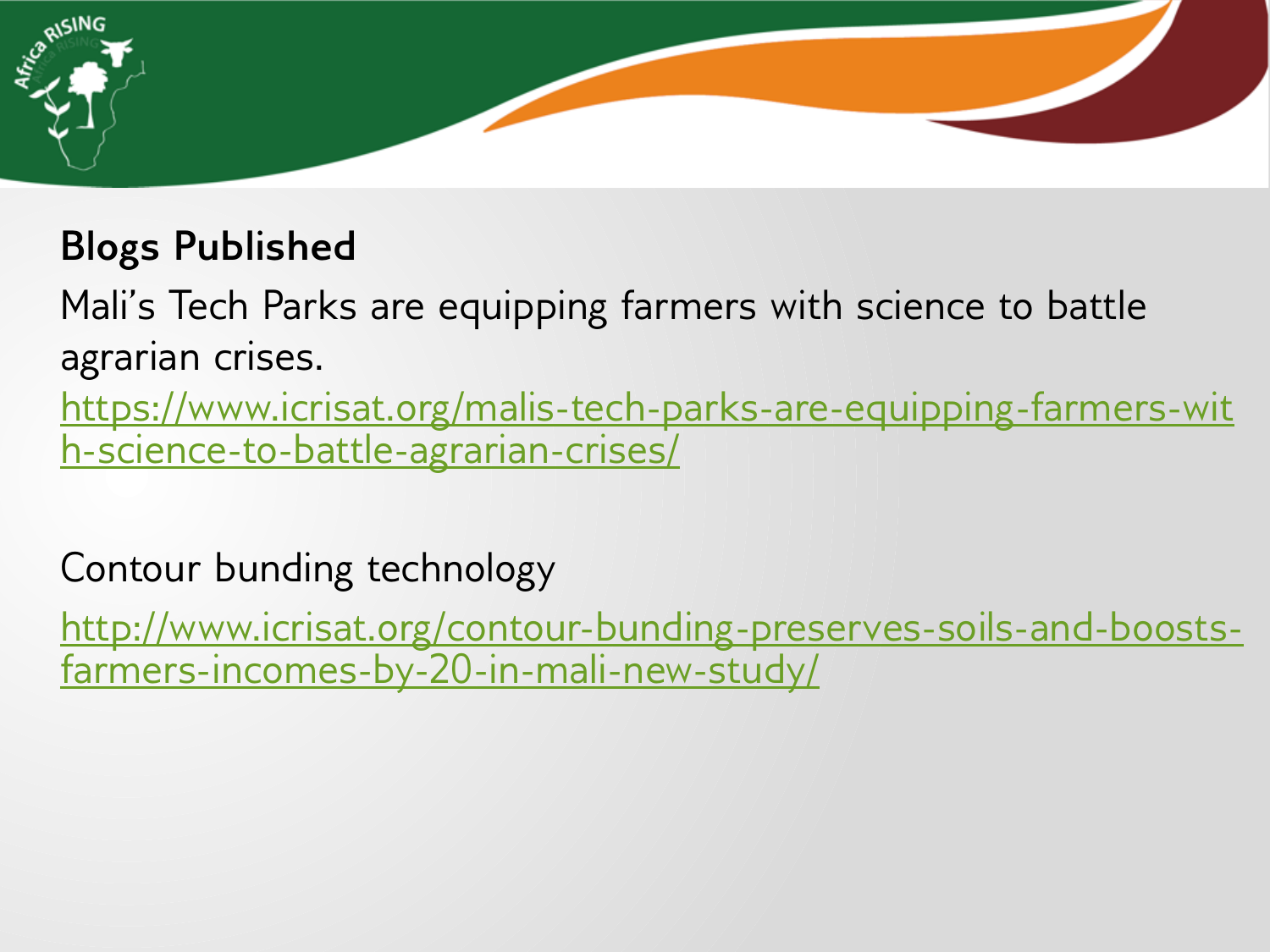

Blogs Published
Mali’s Tech Parks are equipping farmers with science to battle agrarian crises. https://www.icrisat.org/malis-tech-parks-are-equipping-farmers-with-science-to-battle-agrarian-crises/

Contour bunding technology
http://www.icrisat.org/contour-bunding-preserves-soils-and-boosts-farmers-incomes-by-20-in-mali-new-study/